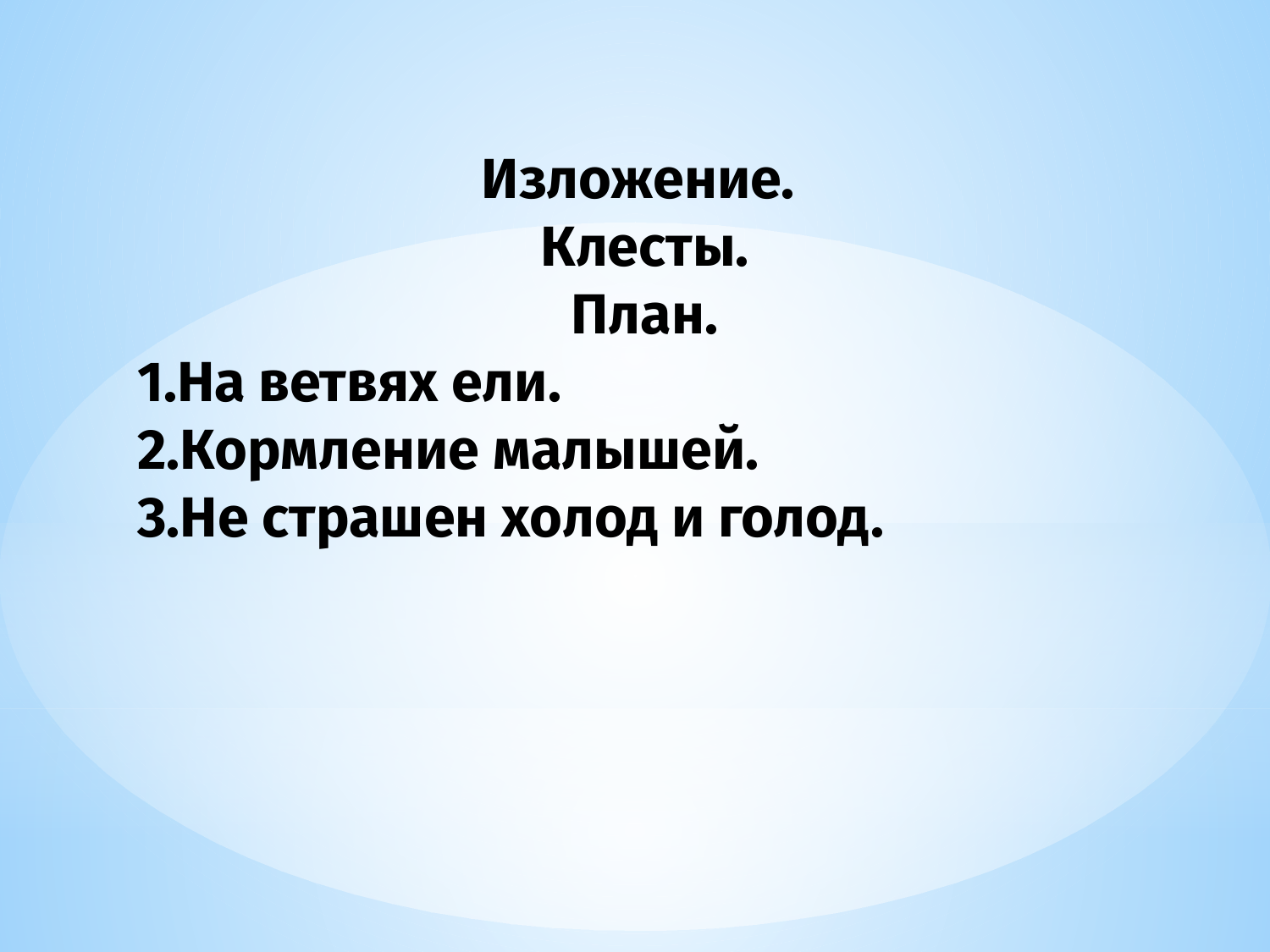

Изложение.
Клесты.
План.
1.На ветвях ели.
2.Кормление малышей.
3.Не страшен холод и голод.